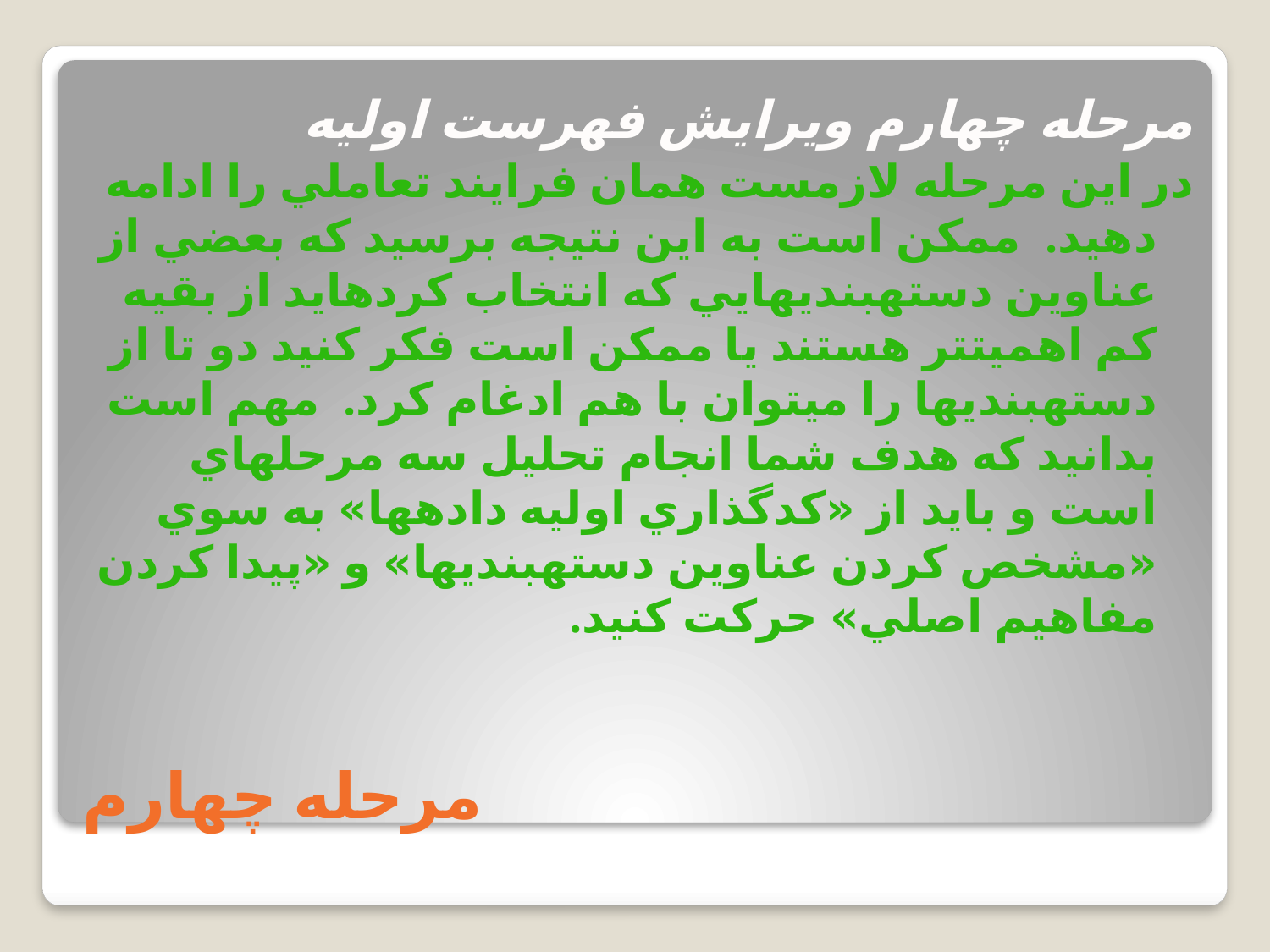

مرحله چهارم ويرايش فهرست اوليه
در اين مرحله لازمست همان فرايند تعاملي را ادامه دهيد.  ممکن است به اين نتيجه برسيد که بعضي از عناوين دسته‏بندي‏هايي که انتخاب کرده‏ايد از بقيه کم اهميت‏تر هستند يا ممکن است فکر کنيد دو تا از دسته‏بندي‏ها را مي‏توان با هم ادغام کرد.  مهم است بدانيد که هدف شما انجام تحليل سه مرحله‏اي است و بايد از «کدگذاري اوليه داده‏ها» به سوي «مشخص کردن عناوين دسته‏بندي‏ها» و «پيدا کردن مفاهيم اصلي» حرکت کنيد.

# مرحله چهارم